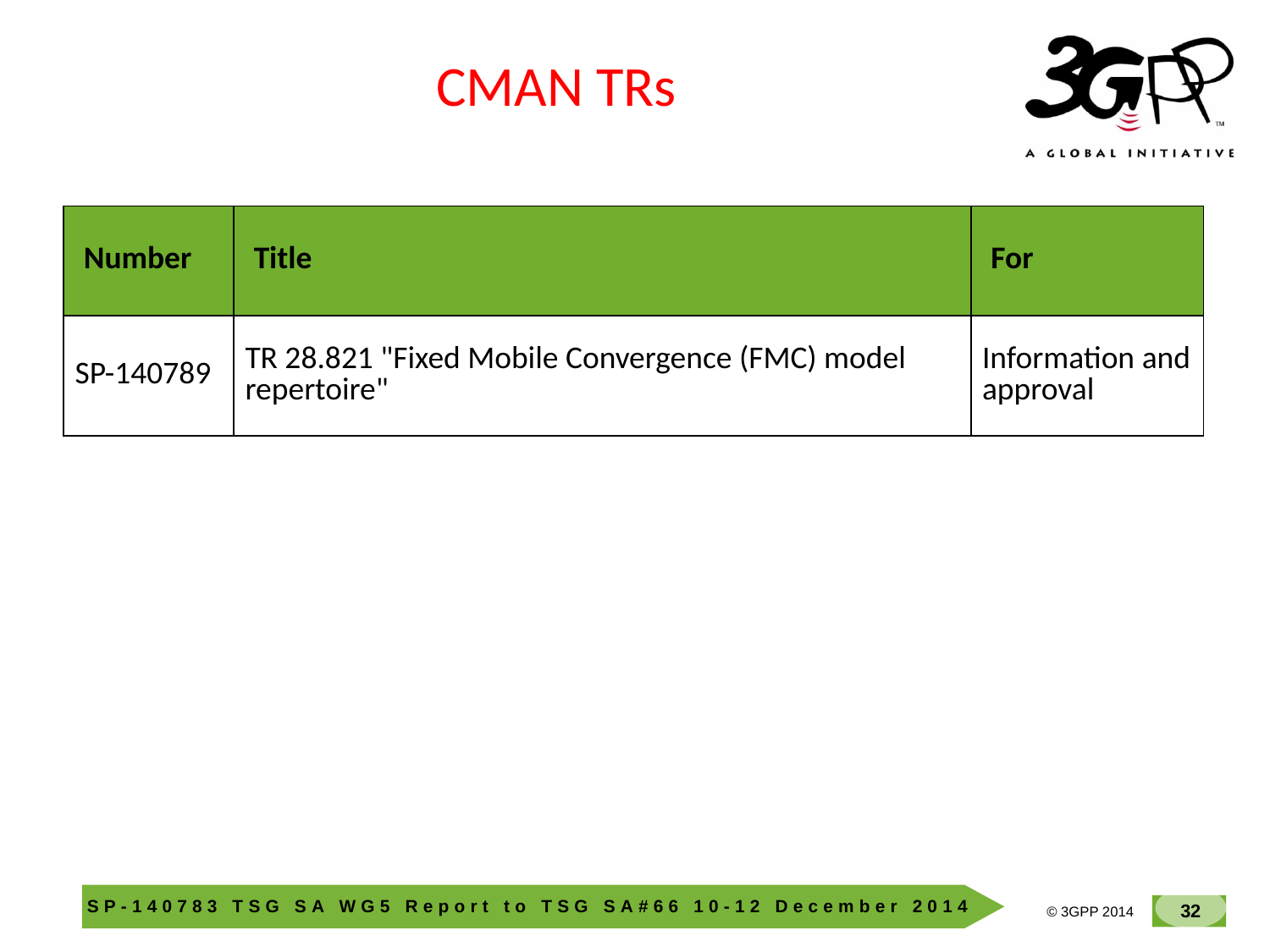

CMAN TRs
| Number | Title | For |
| --- | --- | --- |
| SP-140789 | TR 28.821 "Fixed Mobile Convergence (FMC) model repertoire" | Information and approval |